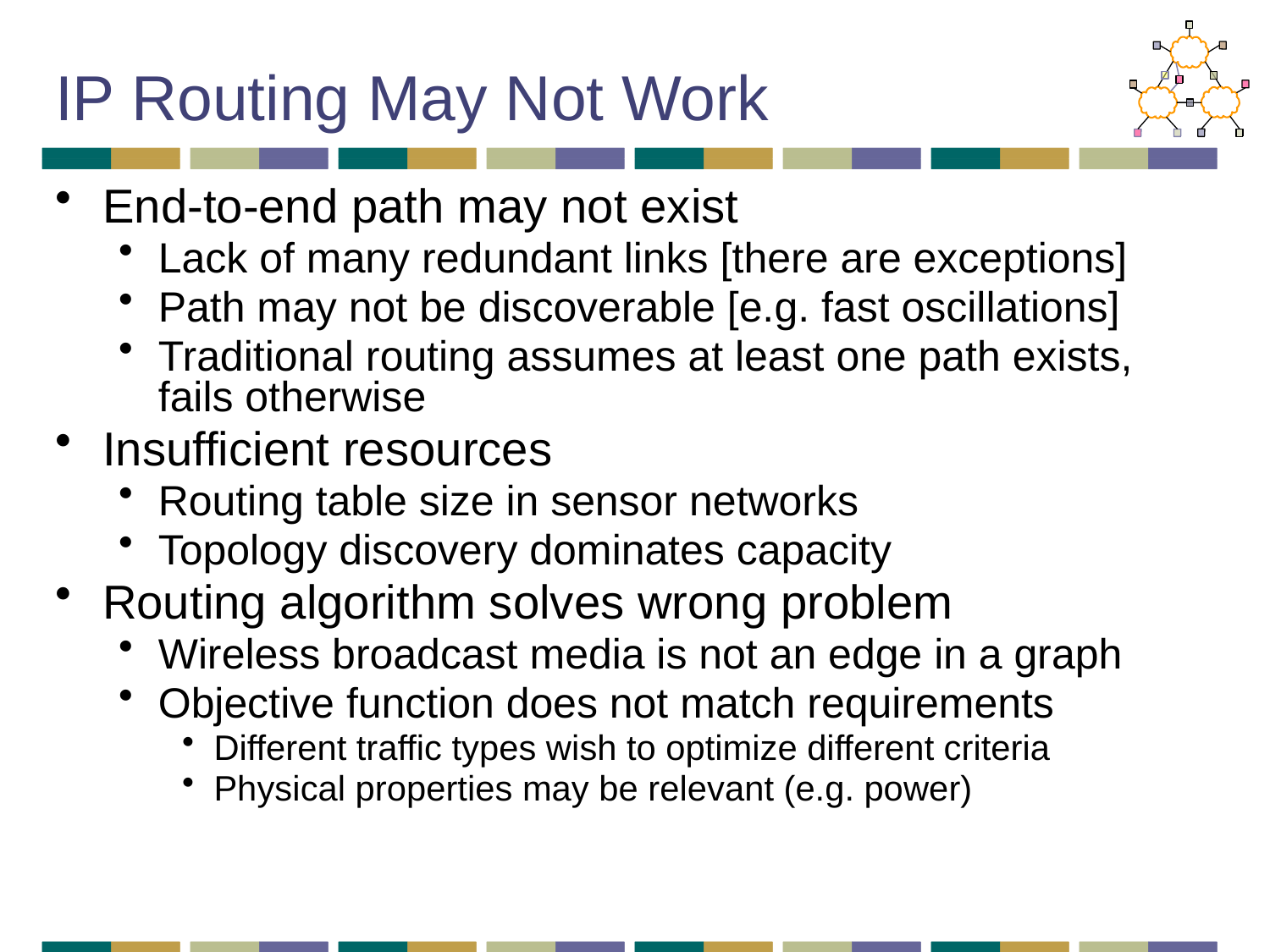

# IP Routing May Not Work
End-to-end path may not exist
Lack of many redundant links [there are exceptions]
Path may not be discoverable [e.g. fast oscillations]
Traditional routing assumes at least one path exists, fails otherwise
Insufficient resources
Routing table size in sensor networks
Topology discovery dominates capacity
Routing algorithm solves wrong problem
Wireless broadcast media is not an edge in a graph
Objective function does not match requirements
Different traffic types wish to optimize different criteria
Physical properties may be relevant (e.g. power)